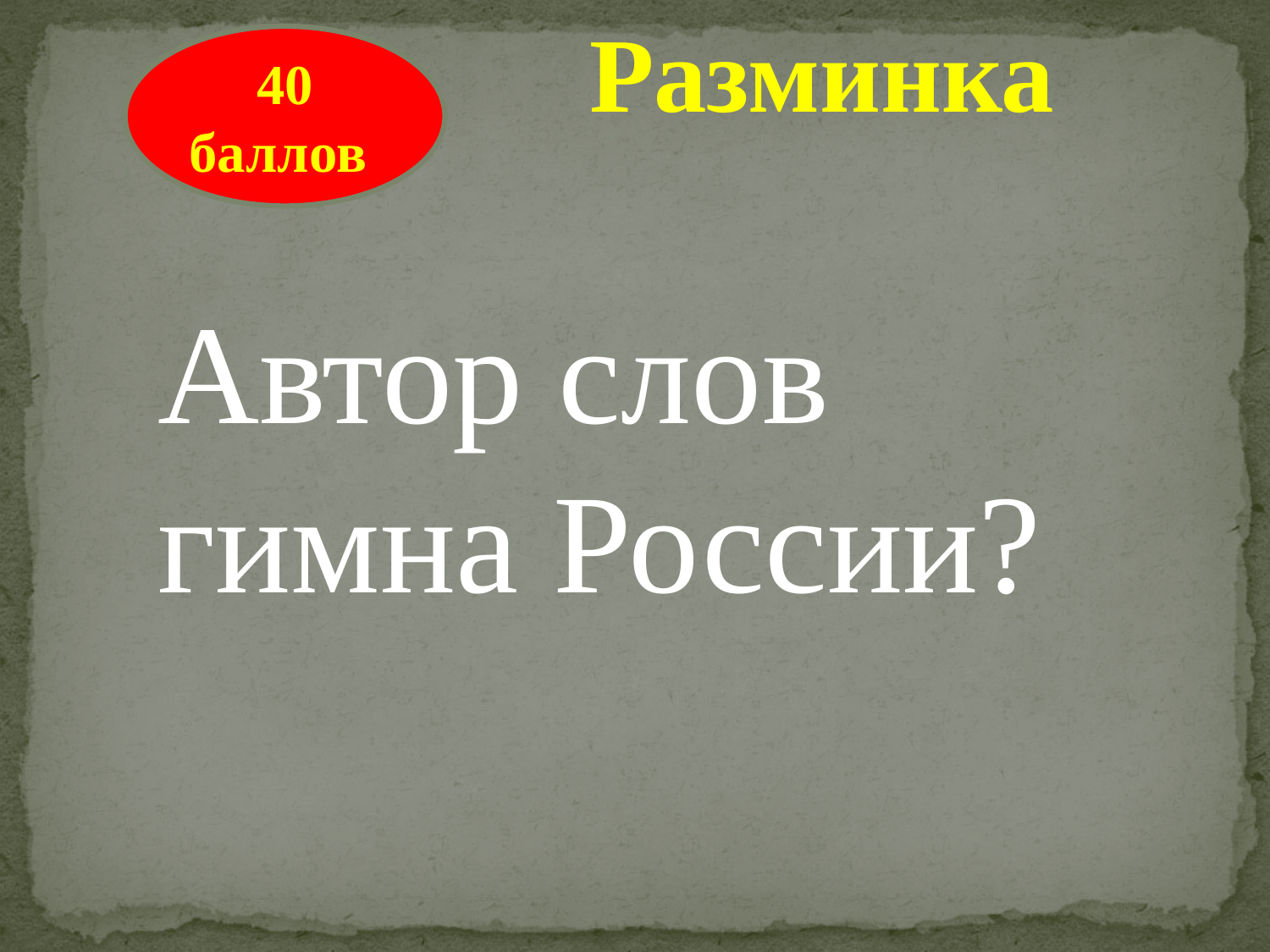

Разминка
40 баллов

Автор слов гимна России?